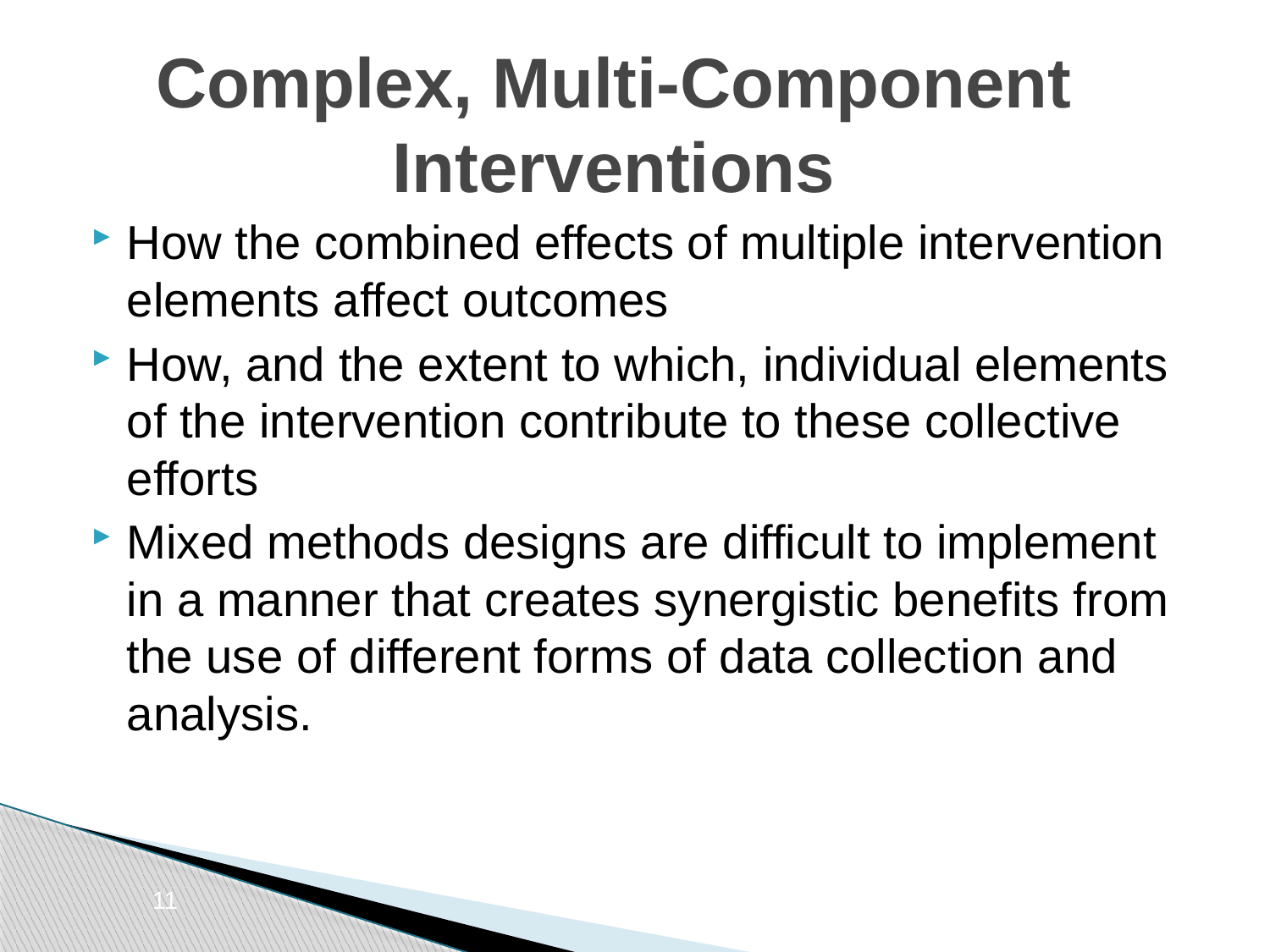

# Complex, Multi-Component Interventions
How the combined effects of multiple intervention elements affect outcomes
How, and the extent to which, individual elements of the intervention contribute to these collective efforts
Mixed methods designs are difficult to implement in a manner that creates synergistic benefits from the use of different forms of data collection and analysis.

11